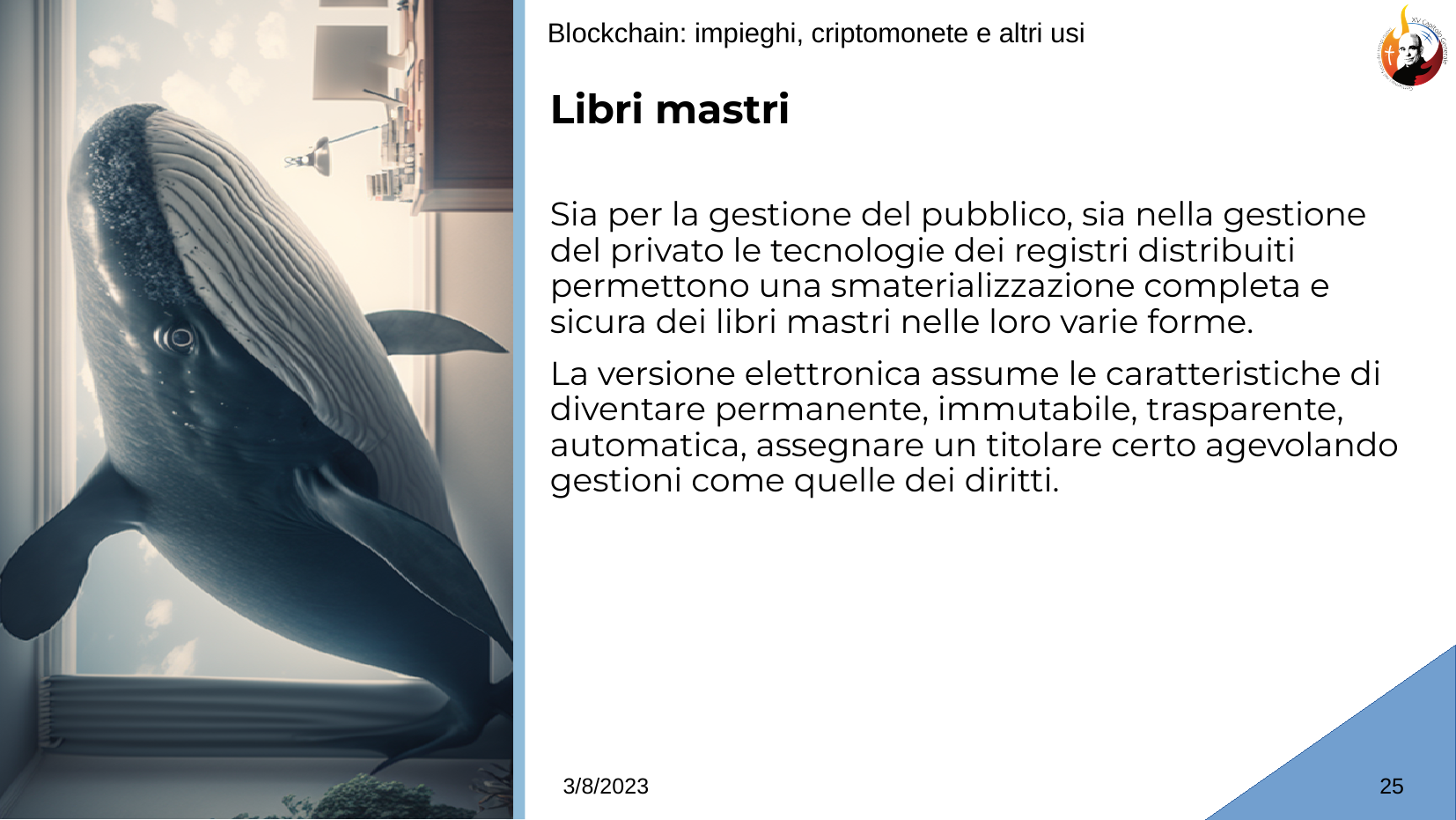

Blockchain: impieghi, criptomonete e altri usi
# Libri mastri
Sia per la gestione del pubblico, sia nella gestione del privato le tecnologie dei registri distribuiti permettono una smaterializzazione completa e sicura dei libri mastri nelle loro varie forme.
La versione elettronica assume le caratteristiche di diventare permanente, immutabile, trasparente, automatica, assegnare un titolare certo agevolando gestioni come quelle dei diritti.